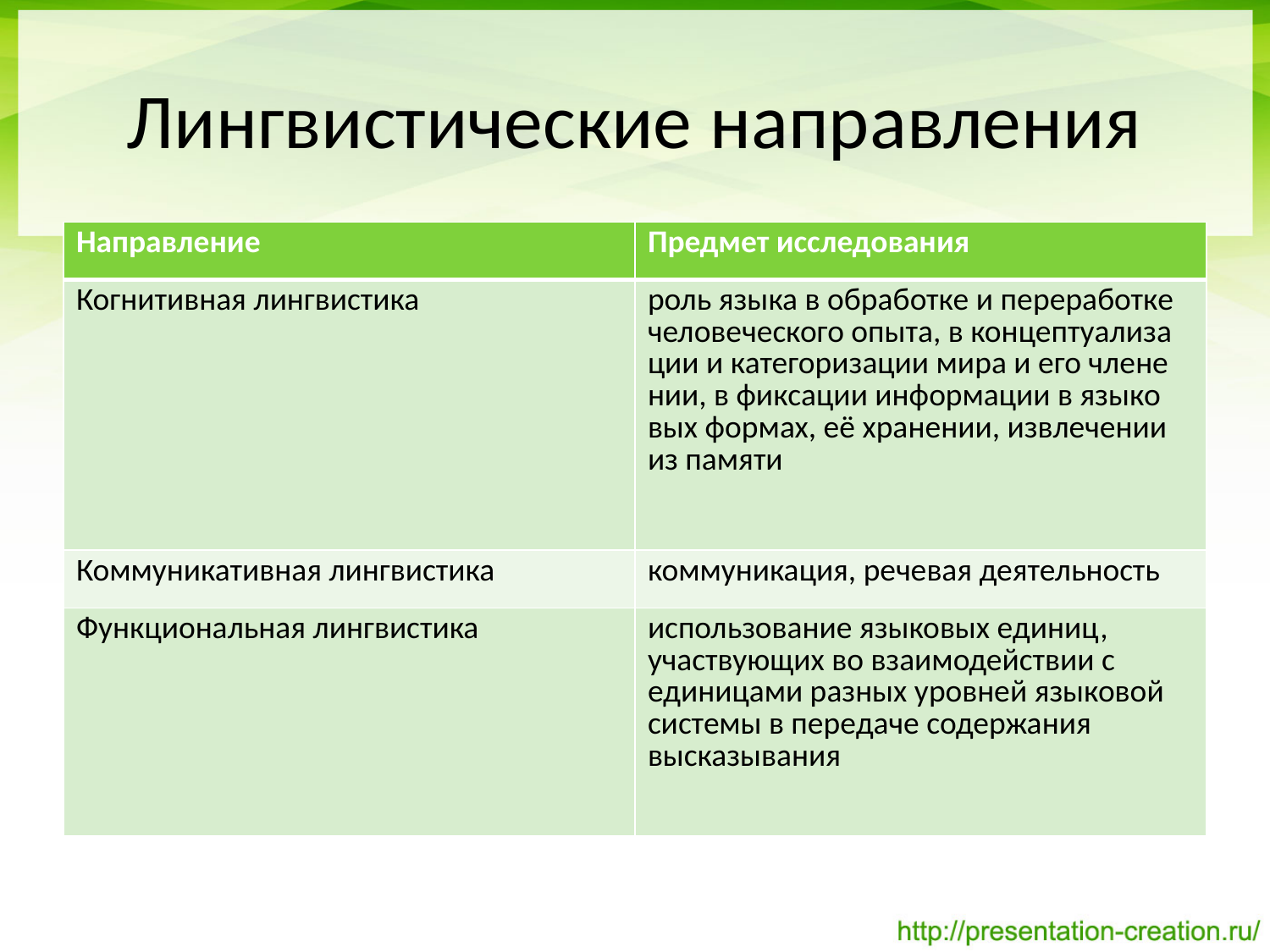

# Лингвистические направления
| Направление | Предмет исследования |
| --- | --- |
| Когнитивная лингвистика | роль язы­ка в об­ра­ботке и пе­ре­ра­бот­ке че­ло­ве­че­ско­го опы­та, в кон­цеп­туа­ли­за­ции и ка­те­го­ри­за­ции ми­ра и его чле­не­нии, в фик­са­ции ин­фор­ма­ции в язы­ко­вых фор­мах, её хра­не­нии, из­вле­че­нии из па­мя­ти |
| Коммуникативная лингвистика | коммуникация, речевая деятельность |
| Функциональная лингвистика | использование языковых единиц, участвующих во взаимодействии с единицами разных уровней языковой системы в передаче содержания высказывания |